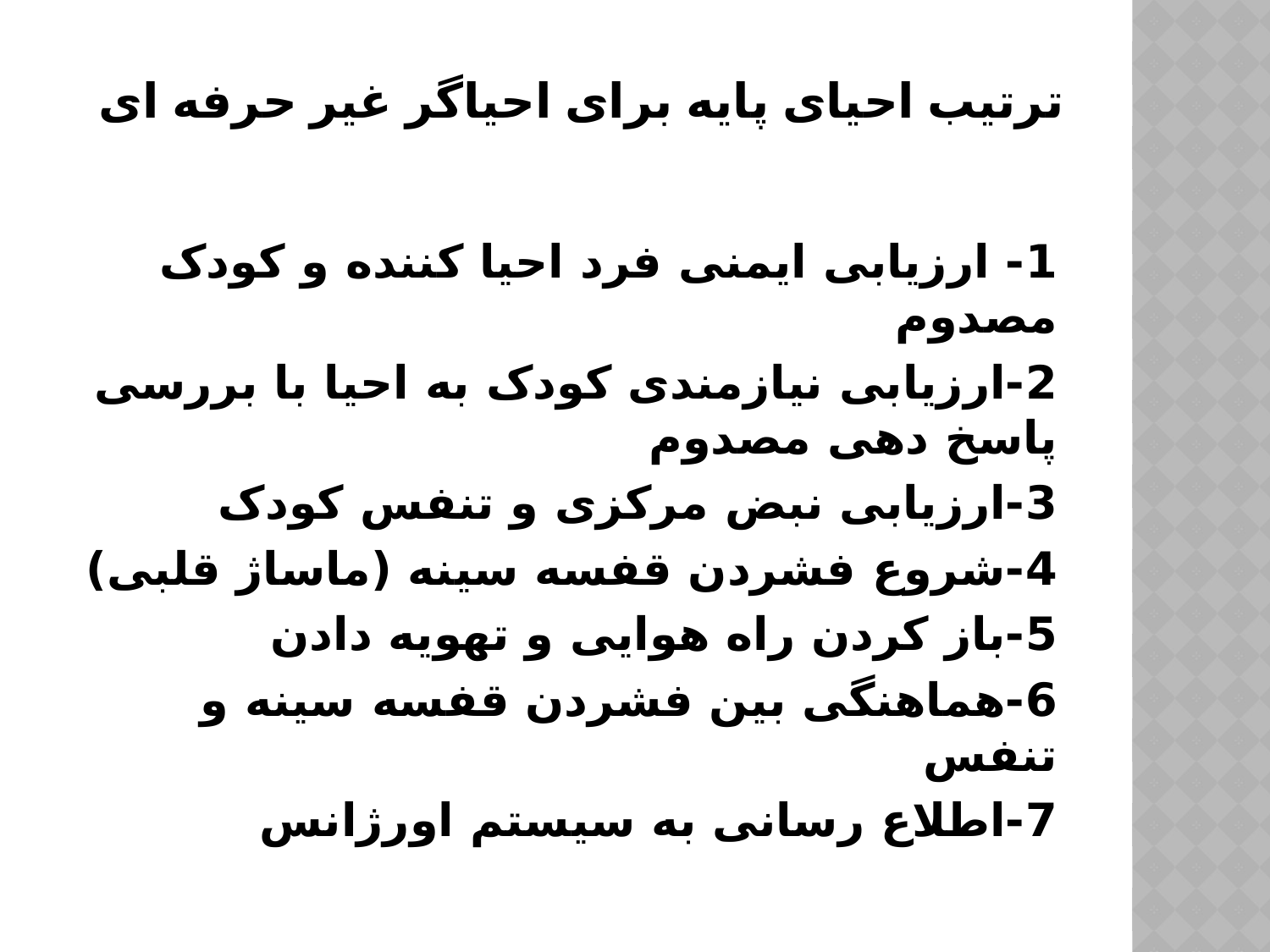

# ترتیب احیای پایه برای احیاگر غیر حرفه ای
1- ارزیابی ایمنی فرد احیا کننده و کودک مصدوم
2-ارزیابی نیازمندی کودک به احیا با بررسی پاسخ دهی مصدوم
3-ارزیابی نبض مرکزی و تنفس کودک
4-شروع فشردن قفسه سینه (ماساژ قلبی)
5-باز کردن راه هوایی و تهویه دادن
6-هماهنگی بین فشردن قفسه سینه و تنفس
7-اطلاع رسانی به سیستم اورژانس